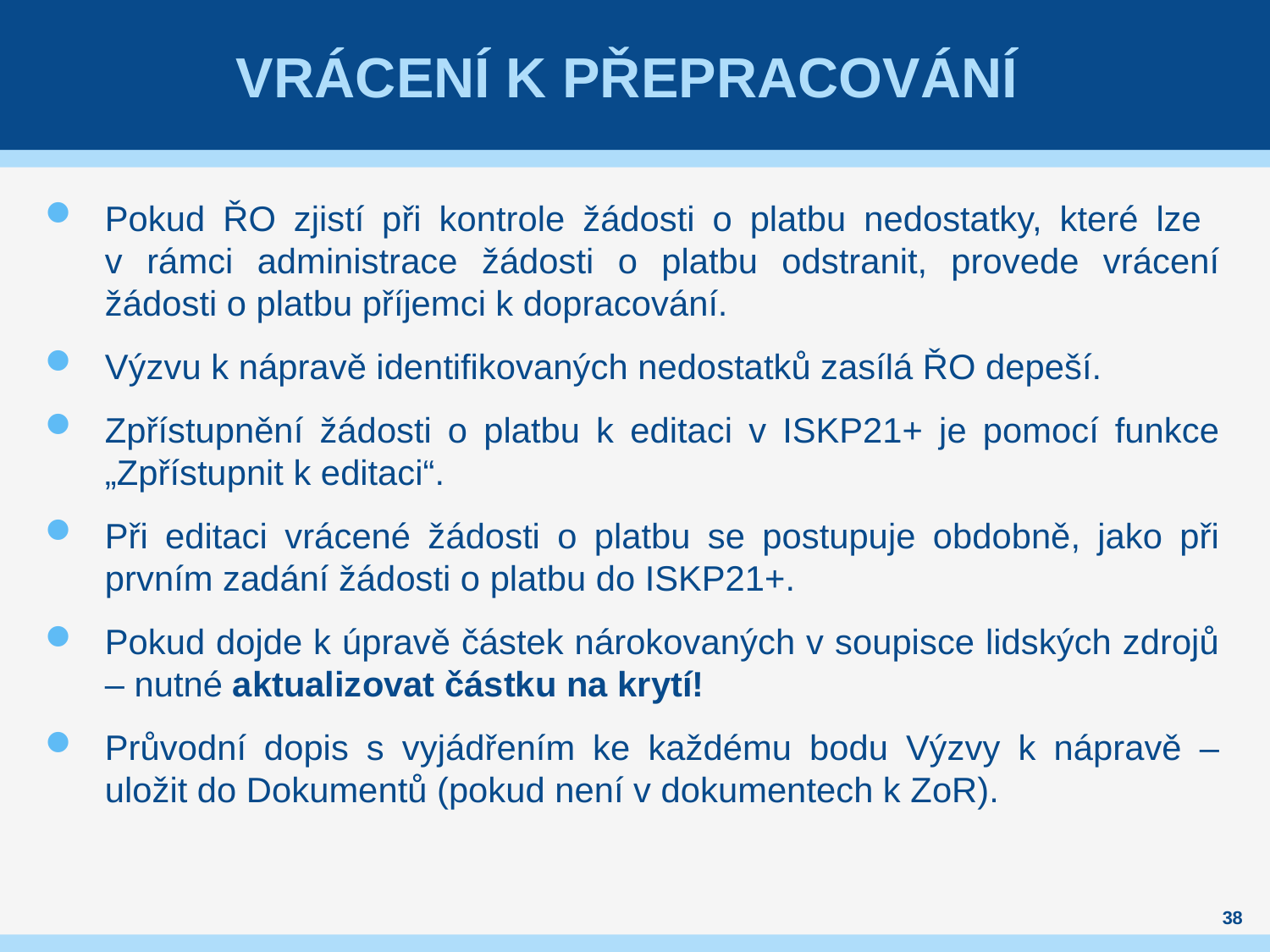

# vrácení k přepracování
Pokud ŘO zjistí při kontrole žádosti o platbu nedostatky, které lze
v rámci administrace žádosti o platbu odstranit, provede vrácení žádosti o platbu příjemci k dopracování.
Výzvu k nápravě identifikovaných nedostatků zasílá ŘO depeší.
Zpřístupnění žádosti o platbu k editaci v ISKP21+ je pomocí funkce „Zpřístupnit k editaci“.
Při editaci vrácené žádosti o platbu se postupuje obdobně, jako při prvním zadání žádosti o platbu do ISKP21+.
Pokud dojde k úpravě částek nárokovaných v soupisce lidských zdrojů – nutné aktualizovat částku na krytí!
Průvodní dopis s vyjádřením ke každému bodu Výzvy k nápravě – uložit do Dokumentů (pokud není v dokumentech k ZoR).

38